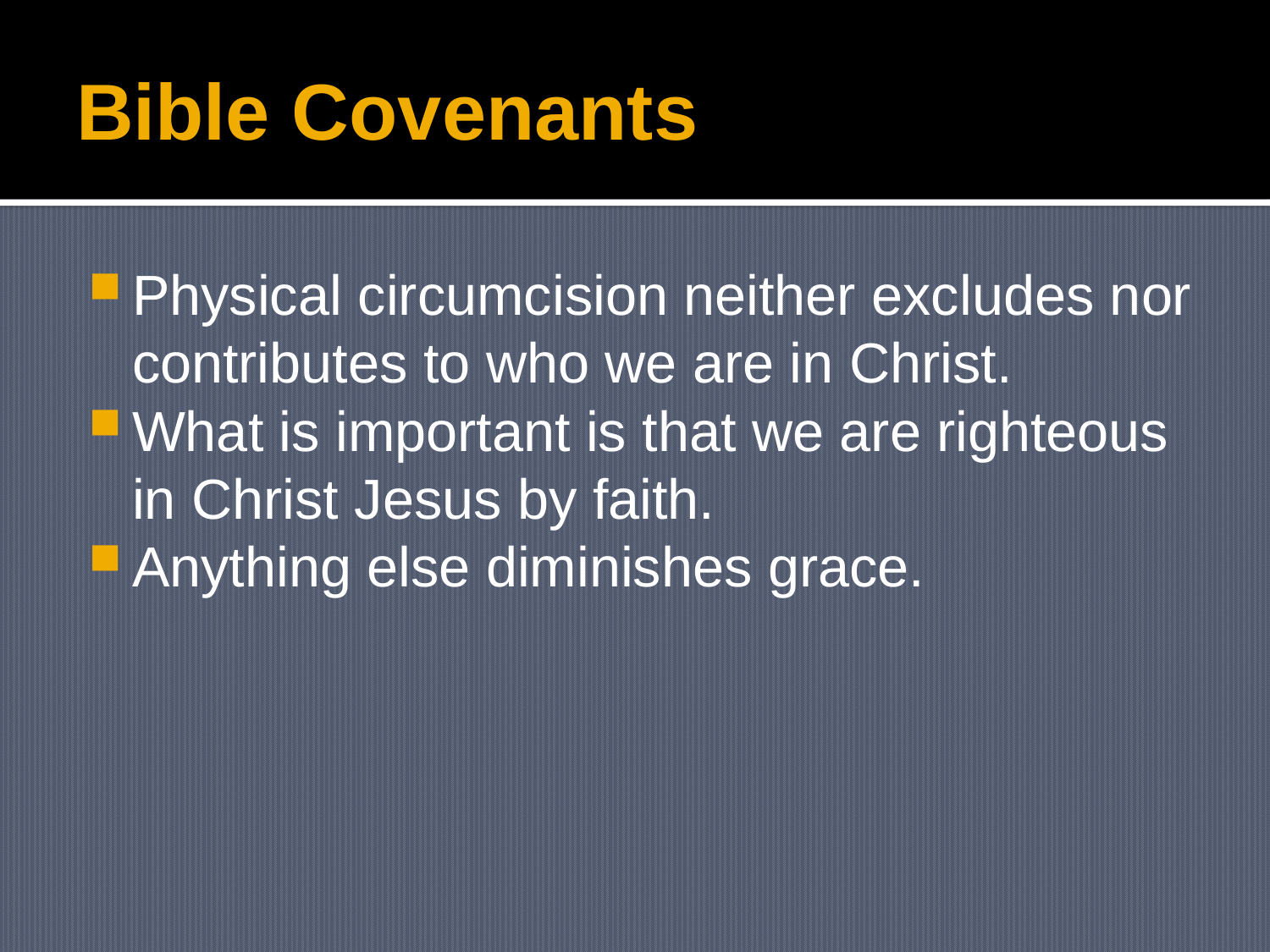

# Bible Covenants
Physical circumcision neither excludes nor contributes to who we are in Christ.
What is important is that we are righteous in Christ Jesus by faith.
Anything else diminishes grace.